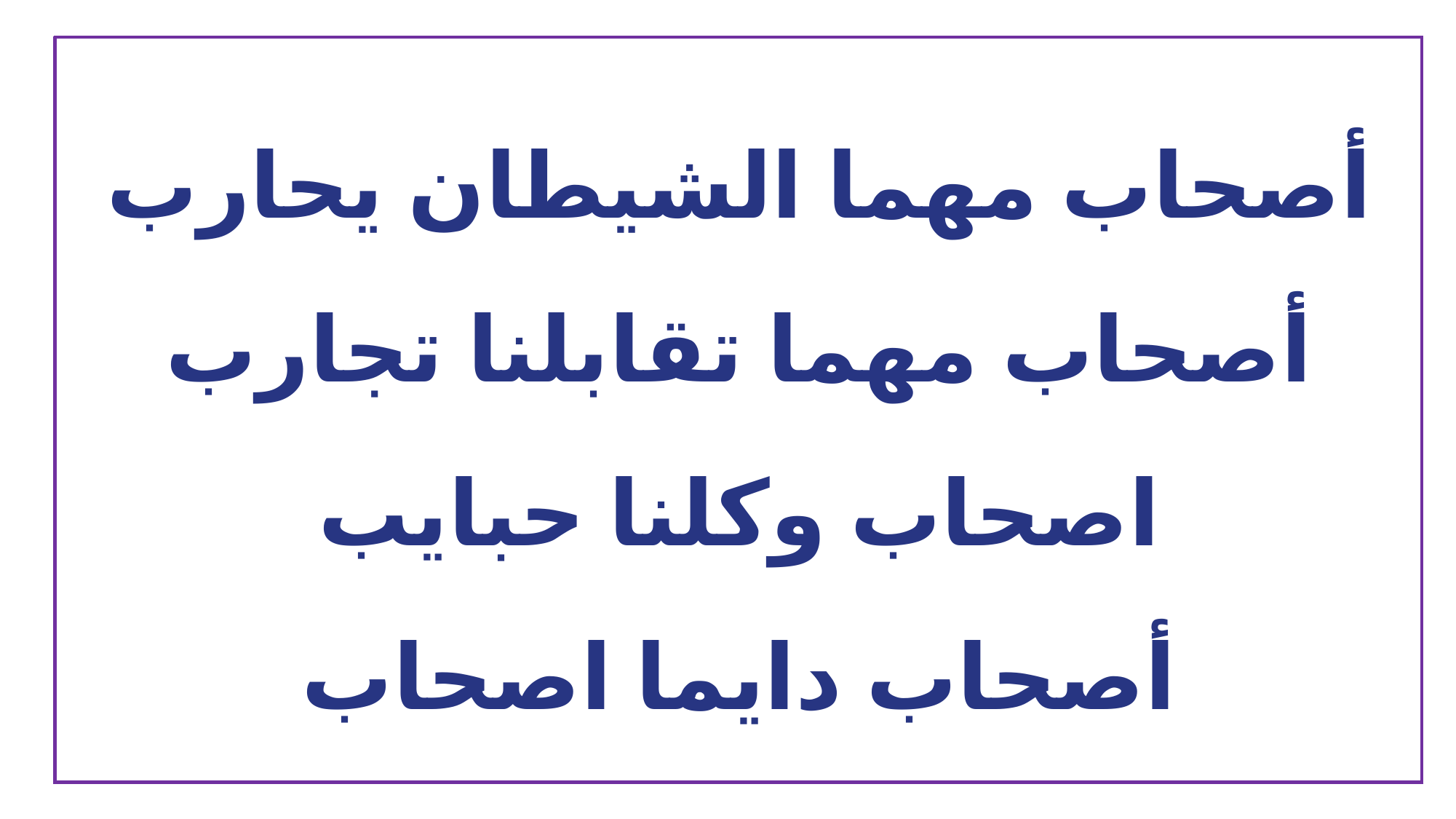

أصحاب مهما الشيطان يحارب
أصحاب مهما تقابلنا تجارب
اصحاب وكلنا حبايب
أصحاب دايما اصحاب